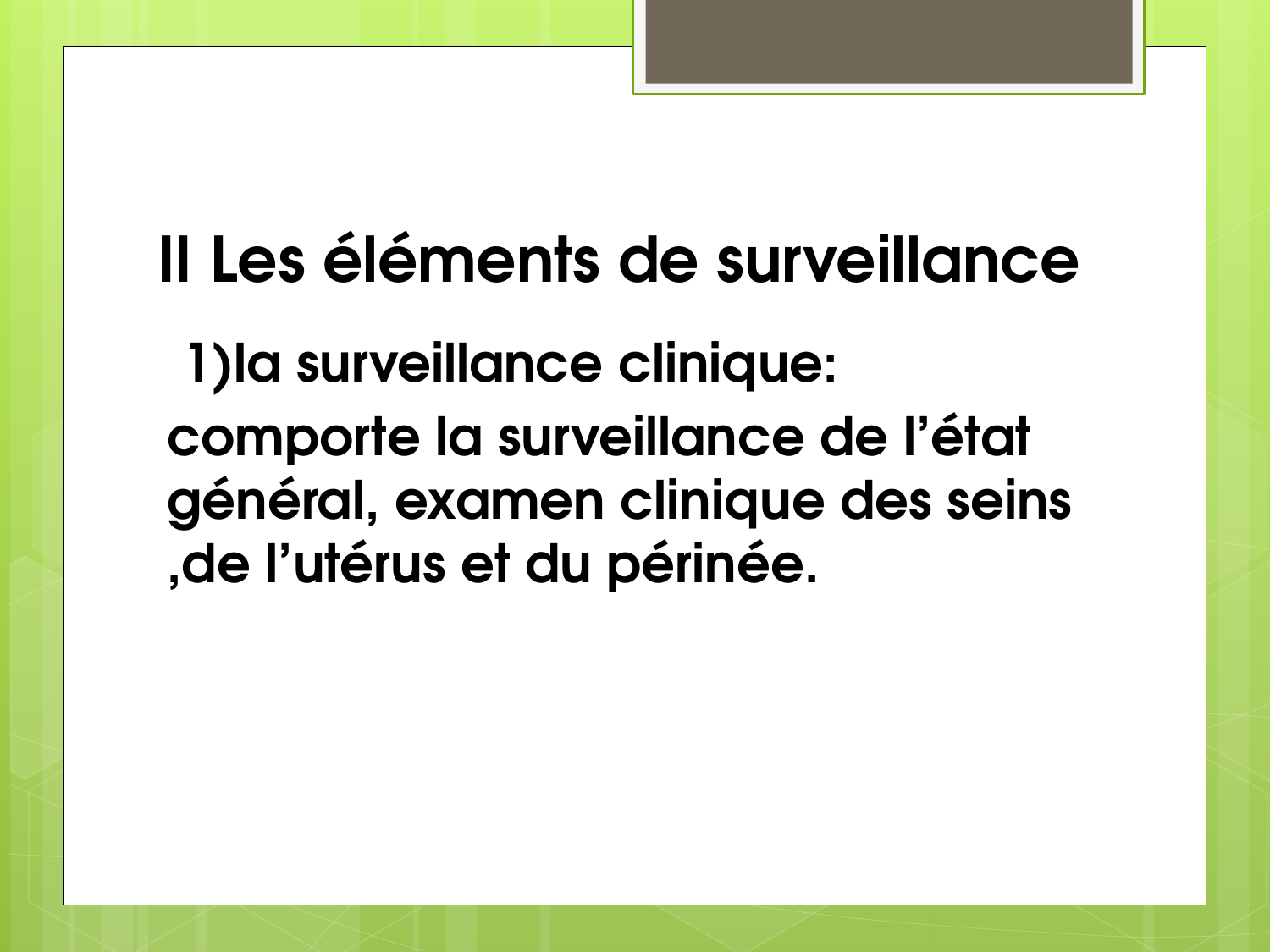

# II Les éléments de surveillance
 1)la surveillance clinique:
comporte la surveillance de l’état général, examen clinique des seins ,de l’utérus et du périnée.